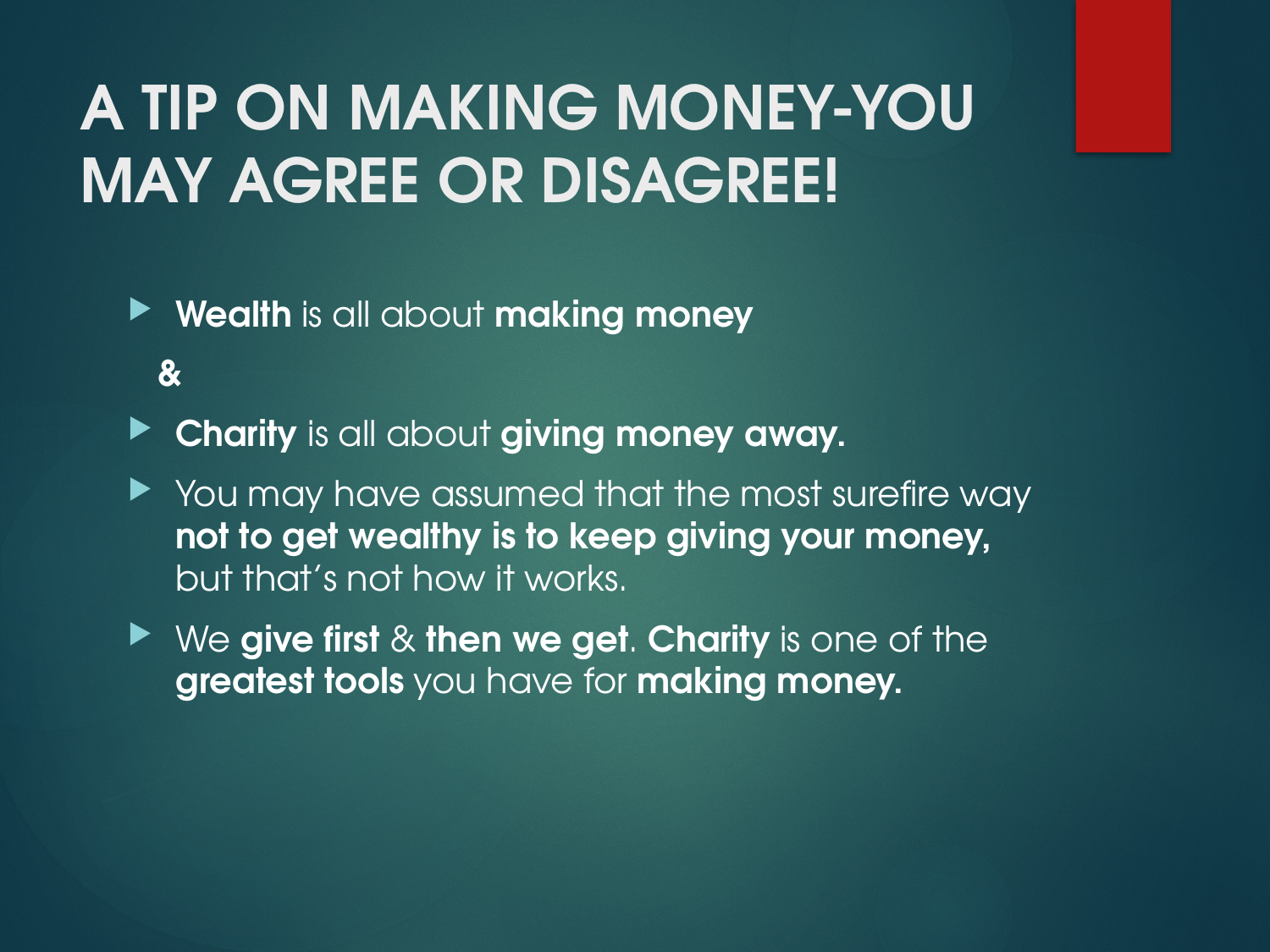

# A TIP ON MAKING MONEY-YOU MAY AGREE OR DISAGREE!
Wealth is all about making money
   &
Charity is all about giving money away.
You may have assumed that the most surefire way not to get wealthy is to keep giving your money, but that’s not how it works.
We give first & then we get. Charity is one of the greatest tools you have for making money.